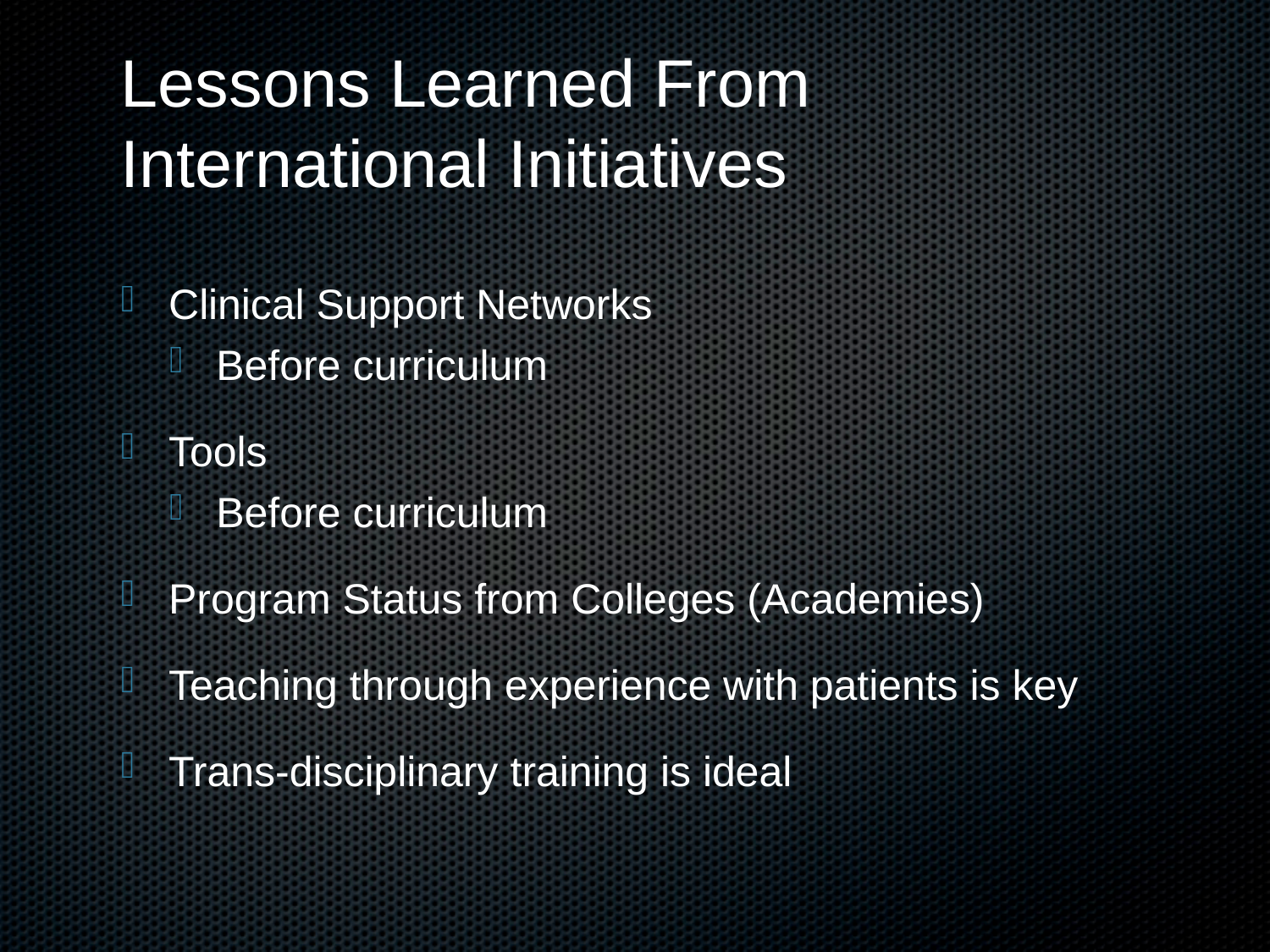

# Lessons Learned From International Initiatives
Clinical Support Networks
Before curriculum
Tools
Before curriculum
Program Status from Colleges (Academies)
Teaching through experience with patients is key
Trans-disciplinary training is ideal